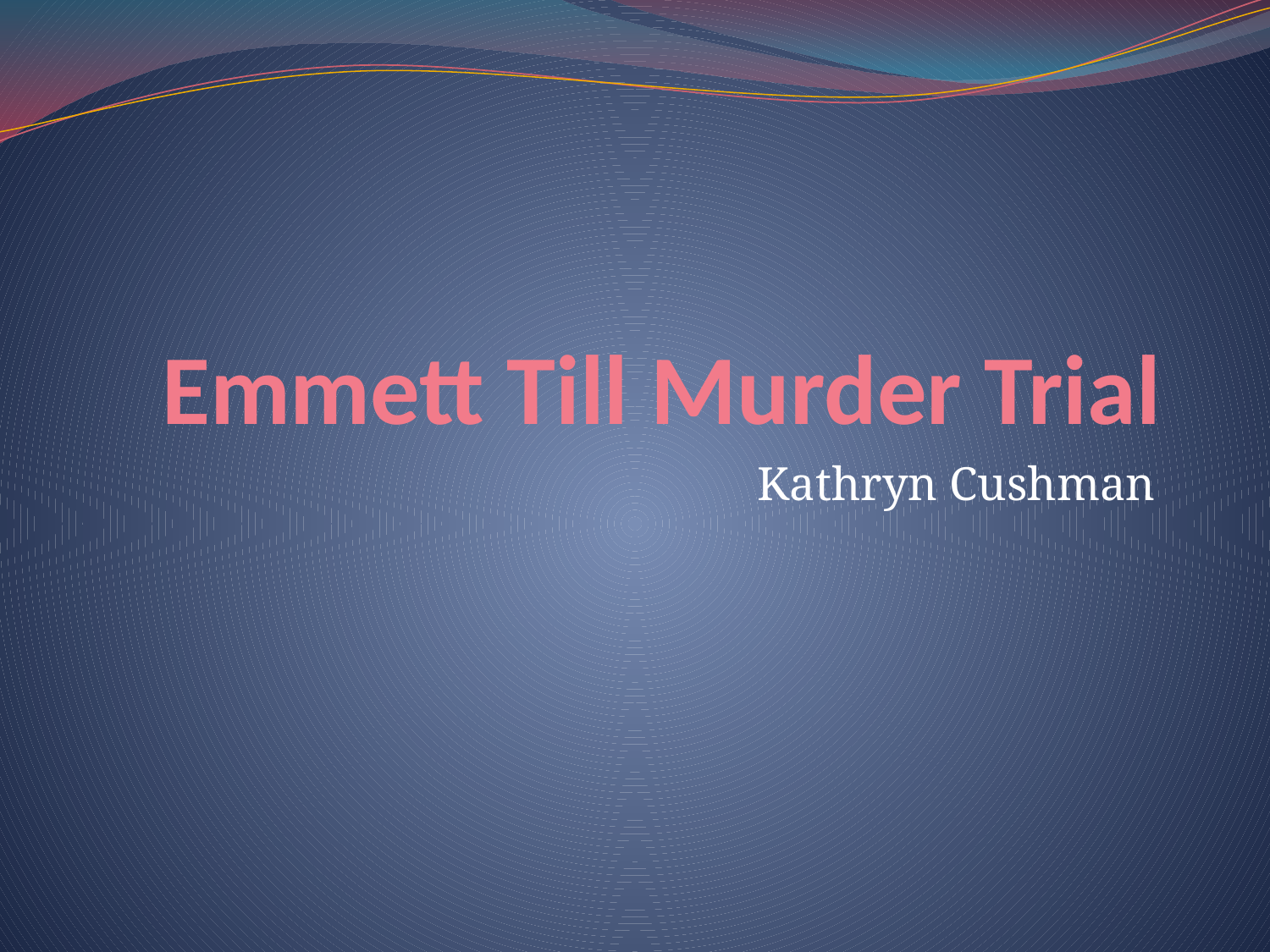

# Emmett Till Murder Trial
Kathryn Cushman